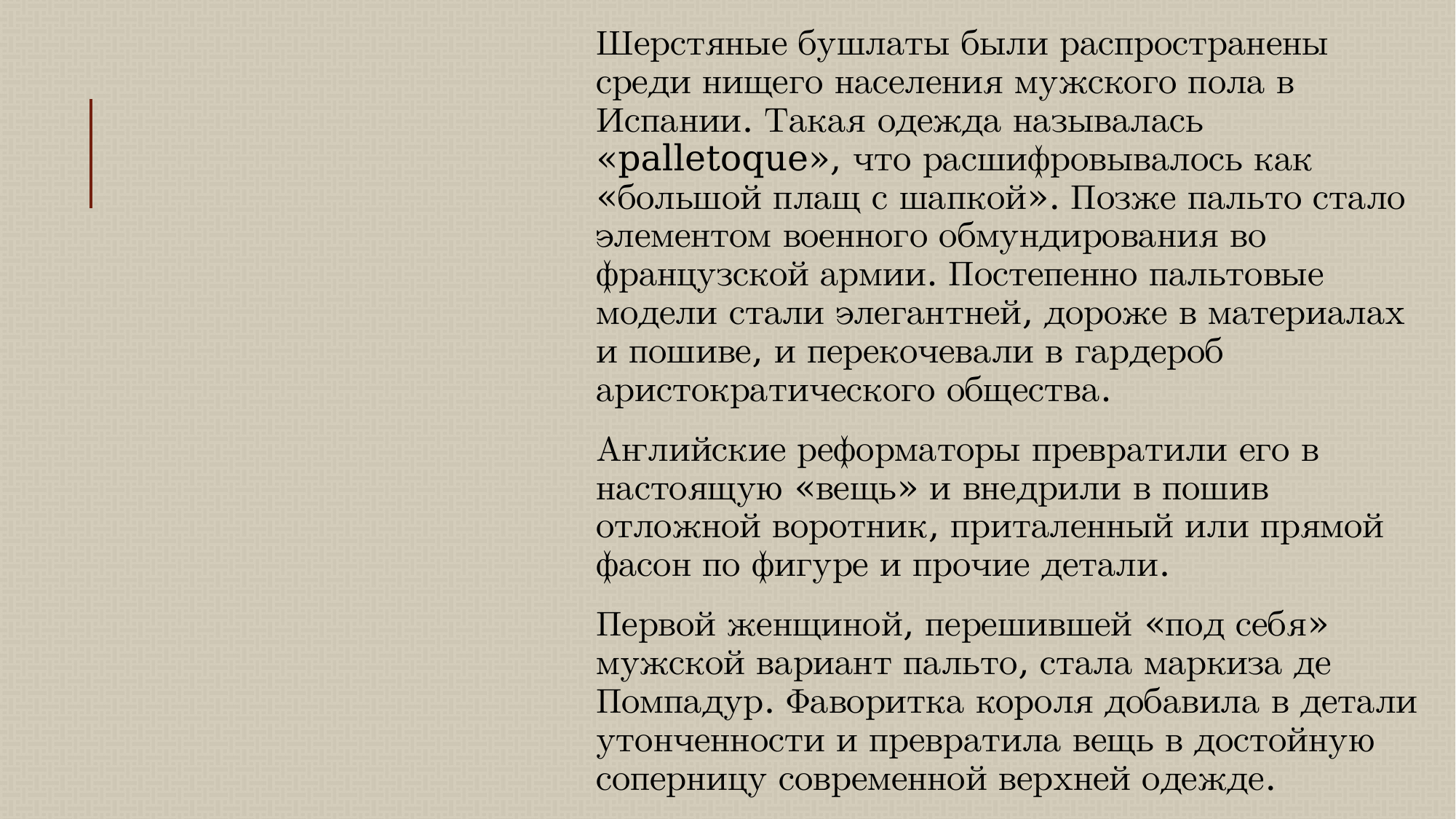

Шерстяные бушлаты были распространены среди нищего населения мужского пола в Испании. Такая одежда называлась «palletoque», что расшифровывалось как «большой плащ с шапкой». Позже пальто стало элементом военного обмундирования во французской армии. Постепенно пальтовые модели стали элегантней, дороже в материалах и пошиве, и перекочевали в гардероб аристократического общества.
Английские реформаторы превратили его в настоящую «вещь» и внедрили в пошив отложной воротник, приталенный или прямой фасон по фигуре и прочие детали.
Первой женщиной, перешившей «под себя» мужской вариант пальто, стала маркиза де Помпадур. Фаворитка короля добавила в детали утонченности и превратила вещь в достойную соперницу современной верхней одежде.